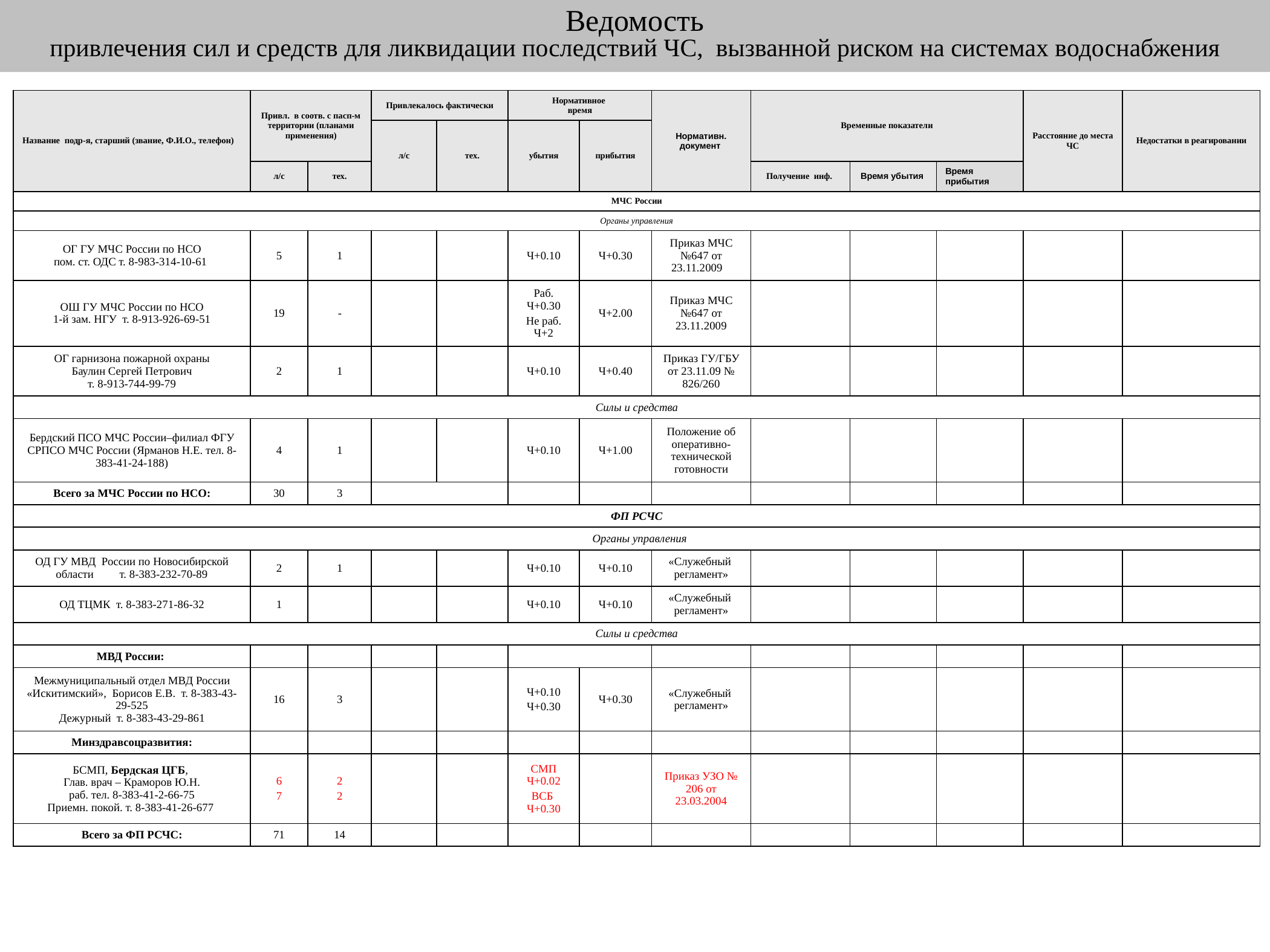

Ведомость
привлечения сил и средств для ликвидации последствий ЧС,  вызванной риском на системах водоснабжения
Ведомость
привлечения сил и средств
| Название подр-я, старший (звание, Ф.И.О., телефон) | Привл. в соотв. с пасп-м территории (планами применения) |  | Привлекалось фактически |  | Нормативное время |  | Нормативн. документ | Временные показатели |  |  | Расстояние до места ЧС | Недостатки в реагировании |
| --- | --- | --- | --- | --- | --- | --- | --- | --- | --- | --- | --- | --- |
|  |  |  | л/с | тех. | убытия | прибытия |  |  |  |  |  |  |
|  | л/с | тех. |  |  |  |  |  | Получение инф. | Время убытия | Время прибытия |  |  |
| МЧС России |  |  |  |  |  |  |  |  |  |  |  |  |
| Органы управления |  |  |  |  |  |  |  |  |  |  |  |  |
| ОГ ГУ МЧС России по НСО пом. ст. ОДС т. 8-983-314-10-61 | 5 | 1 |  |  | Ч+0.10 | Ч+0.30 | Приказ МЧС №647 от 23.11.2009 |  |  |  |  |  |
| ОШ ГУ МЧС России по НСО 1-й зам. НГУ т. 8-913-926-69-51 | 19 | - |  |  | Раб. Ч+0.30 Не раб. Ч+2 | Ч+2.00 | Приказ МЧС №647 от 23.11.2009 |  |  |  |  |  |
| ОГ гарнизона пожарной охраны Баулин Сергей Петрович т. 8-913-744-99-79 | 2 | 1 |  |  | Ч+0.10 | Ч+0.40 | Приказ ГУ/ГБУ от 23.11.09 № 826/260 |  |  |  |  |  |
| Силы и средства |  |  |  |  |  |  |  |  |  |  |  |  |
| Бердский ПСО МЧС России–филиал ФГУ СРПСО МЧС России (Ярманов Н.Е. тел. 8-383-41-24-188) | 4 | 1 |  |  | Ч+0.10 | Ч+1.00 | Положение об оперативно-технической готовности |  |  |  |  |  |
| Всего за МЧС России по НСО: | 30 | 3 |  |  |  |  |  |  |  |  |  |  |
| ФП РСЧС |  |  |  |  |  |  |  |  |  |  |  |  |
| Органы управления |  |  |  |  |  |  |  |  |  |  |  |  |
| ОД ГУ МВД России по Новосибирской области т. 8-383-232-70-89 | 2 | 1 |  |  | Ч+0.10 | Ч+0.10 | «Служебный регламент» |  |  |  |  |  |
| ОД ТЦМК т. 8-383-271-86-32 | 1 |  |  |  | Ч+0.10 | Ч+0.10 | «Служебный регламент» |  |  |  |  |  |
| Силы и средства |  |  |  |  |  |  |  |  |  |  |  |  |
| МВД России: |  |  |  |  |  |  |  |  |  |  |  |  |
| Межмуниципальный отдел МВД России «Искитимский», Борисов Е.В. т. 8-383-43-29-525 Дежурный т. 8-383-43-29-861 | 16 | 3 |  |  | Ч+0.10 Ч+0.30 | Ч+0.30 | «Служебный регламент» |  |  |  |  |  |
| Минздравсоцразвития: |  |  |  |  |  |  |  |  |  |  |  |  |
| БСМП, Бердская ЦГБ, Глав. врач – Краморов Ю.Н. раб. тел. 8-383-41-2-66-75 Приемн. покой. т. 8-383-41-26-677 | 6 7 | 2 2 |  |  | СМП Ч+0.02 ВСБ Ч+0.30 |  | Приказ УЗО № 206 от 23.03.2004 |  |  |  |  |  |
| Всего за ФП РСЧС: | 71 | 14 |  |  |  |  |  |  |  |  |  |  |